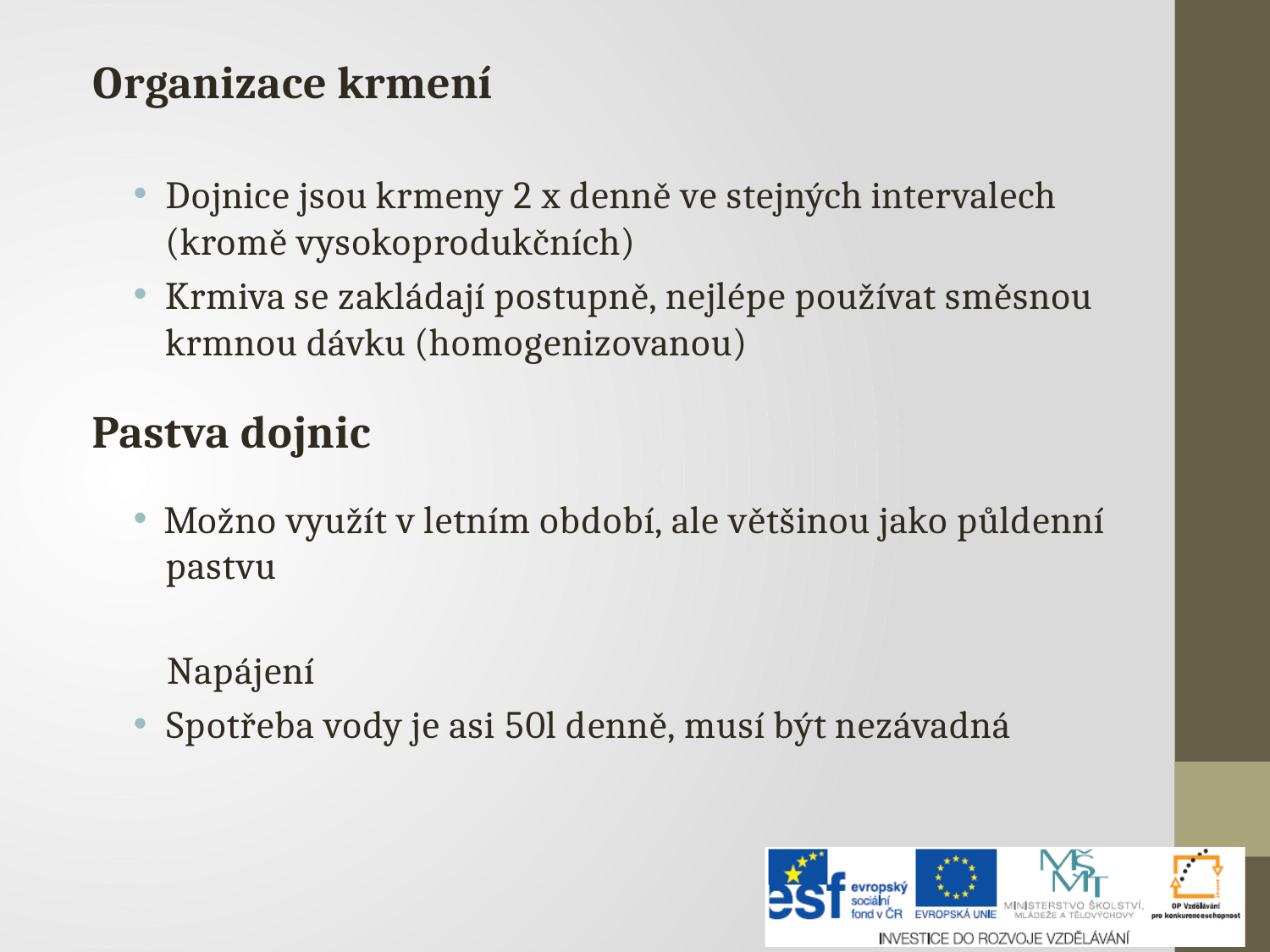

Organizace krmení

Dojnice jsou krmeny 2 x denně ve stejných intervalech (kromě vysokoprodukčních)
Krmiva se zakládají postupně, nejlépe používat směsnou krmnou dávku (homogenizovanou)

Pastva dojnic

Možno využít v letním období, ale většinou jako půldenní pastvu

    Napájení
Spotřeba vody je asi 50l denně, musí být nezávadná